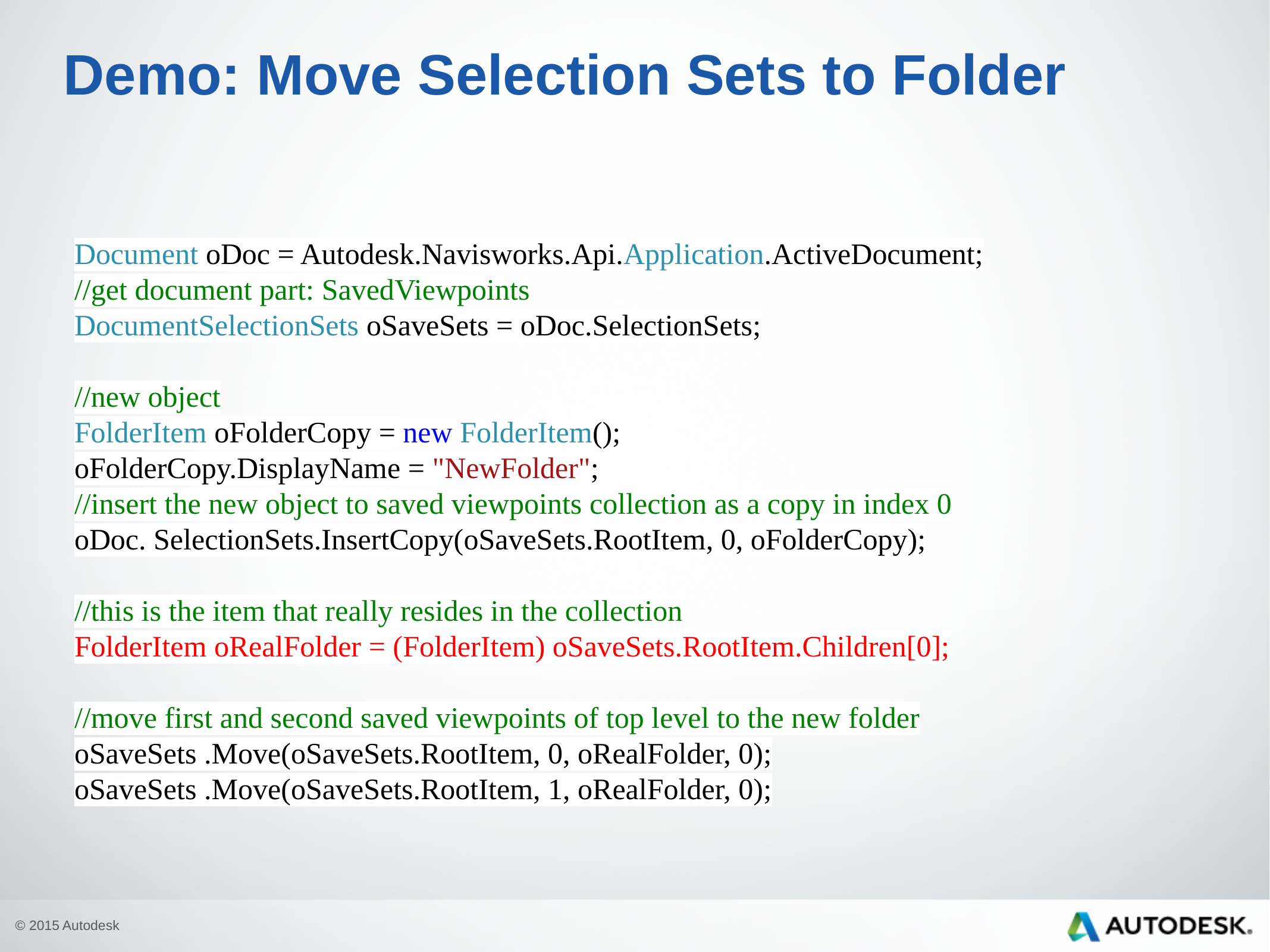

# Demo: Move Selection Sets to Folder
Document oDoc = Autodesk.Navisworks.Api.Application.ActiveDocument;
//get document part: SavedViewpoints
DocumentSelectionSets oSaveSets = oDoc.SelectionSets;

//new object
FolderItem oFolderCopy = new FolderItem();
oFolderCopy.DisplayName = "NewFolder";
//insert the new object to saved viewpoints collection as a copy in index 0
oDoc. SelectionSets.InsertCopy(oSaveSets.RootItem, 0, oFolderCopy);

//this is the item that really resides in the collection
FolderItem oRealFolder = (FolderItem) oSaveSets.RootItem.Children[0];

//move first and second saved viewpoints of top level to the new folder
oSaveSets .Move(oSaveSets.RootItem, 0, oRealFolder, 0);
oSaveSets .Move(oSaveSets.RootItem, 1, oRealFolder, 0);